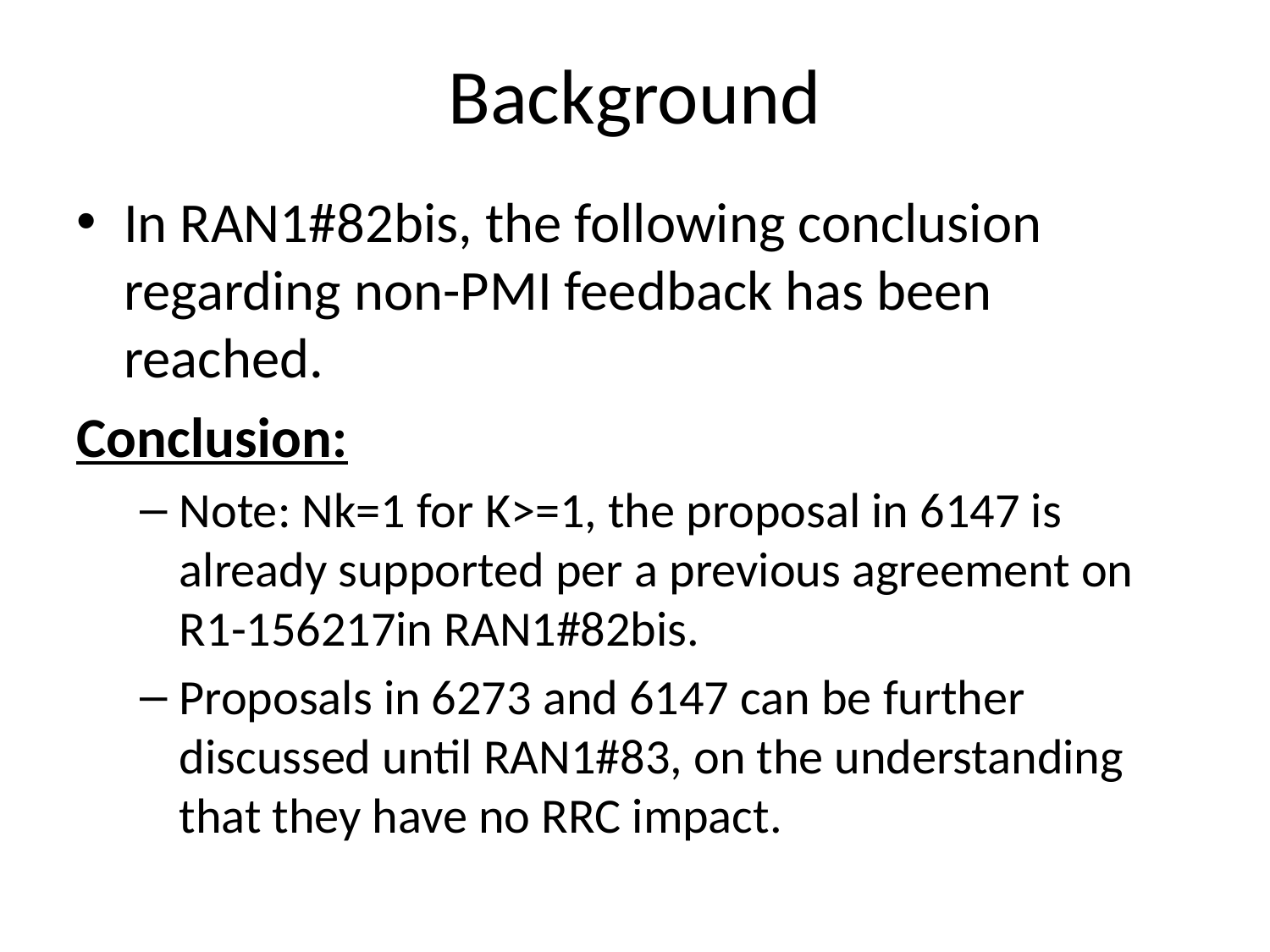

# Background
In RAN1#82bis, the following conclusion regarding non-PMI feedback has been reached.
Conclusion:
Note: Nk=1 for K>=1, the proposal in 6147 is already supported per a previous agreement on R1-156217in RAN1#82bis.
Proposals in 6273 and 6147 can be further discussed until RAN1#83, on the understanding that they have no RRC impact.